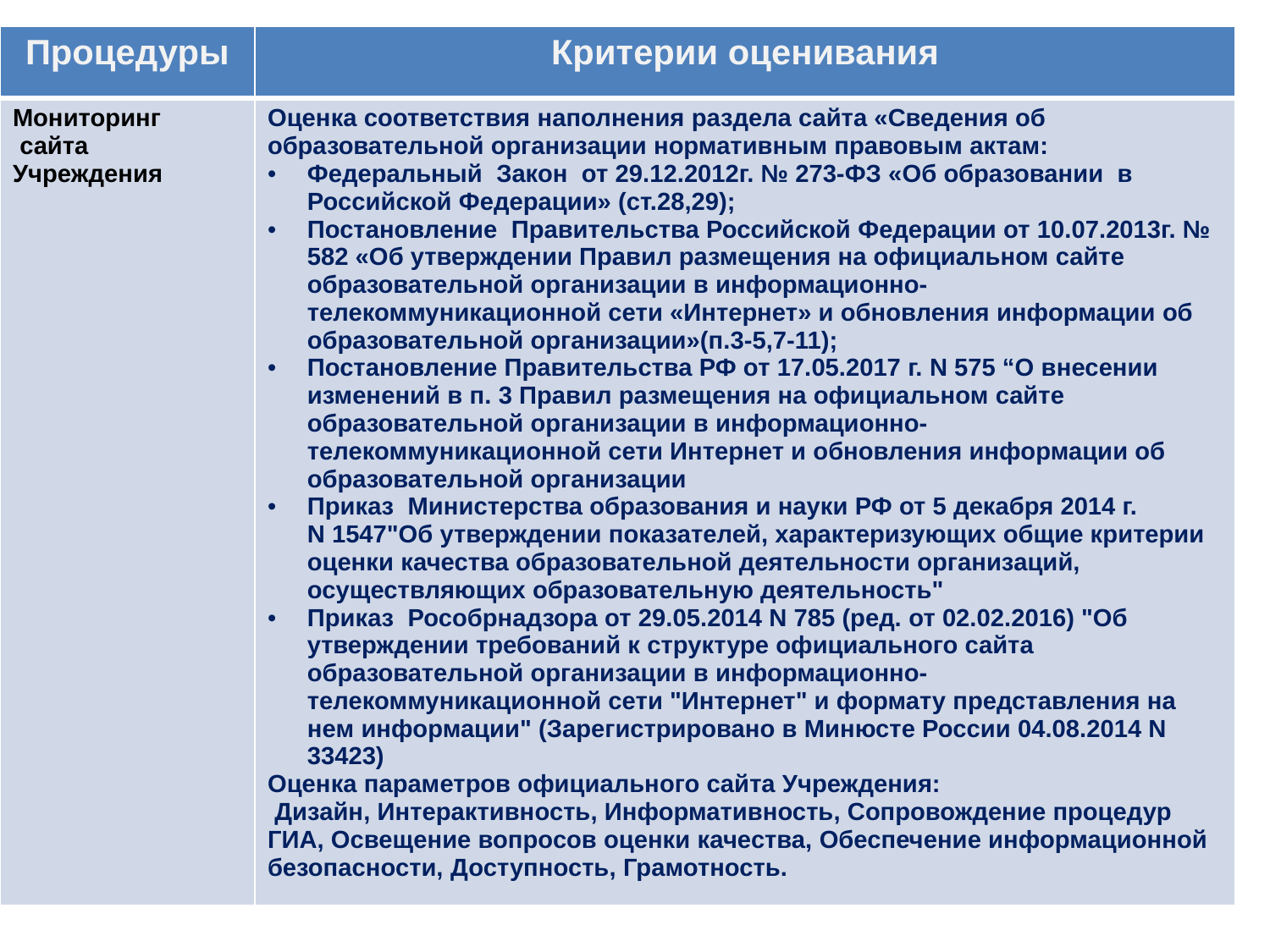

| Процедуры | Критерии оценивания |
| --- | --- |
| Мониторинг сайта Учреждения | Оценка соответствия наполнения раздела сайта «Сведения об образовательной организации нормативным правовым актам: Федеральный Закон от 29.12.2012г. № 273-ФЗ «Об образовании в Российской Федерации» (ст.28,29); Постановление Правительства Российской Федерации от 10.07.2013г. № 582 «Об утверждении Правил размещения на официальном сайте образовательной организации в информационно-телекоммуникационной сети «Интернет» и обновления информации об образовательной организации»(п.3-5,7-11); Постановление Правительства РФ от 17.05.2017 г. N 575 “О внесении изменений в п. 3 Правил размещения на официальном сайте образовательной организации в информационно-телекоммуникационной сети Интернет и обновления информации об образовательной организации Приказ Министерства образования и науки РФ от 5 декабря 2014 г. N 1547"Об утверждении показателей, характеризующих общие критерии оценки качества образовательной деятельности организаций, осуществляющих образовательную деятельность" Приказ Рособрнадзора от 29.05.2014 N 785 (ред. от 02.02.2016) "Об утверждении требований к структуре официального сайта образовательной организации в информационно-телекоммуникационной сети "Интернет" и формату представления на нем информации" (Зарегистрировано в Минюсте России 04.08.2014 N 33423) Оценка параметров официального сайта Учреждения: Дизайн, Интерактивность, Информативность, Сопровождение процедур ГИА, Освещение вопросов оценки качества, Обеспечение информационной безопасности, Доступность, Грамотность. |